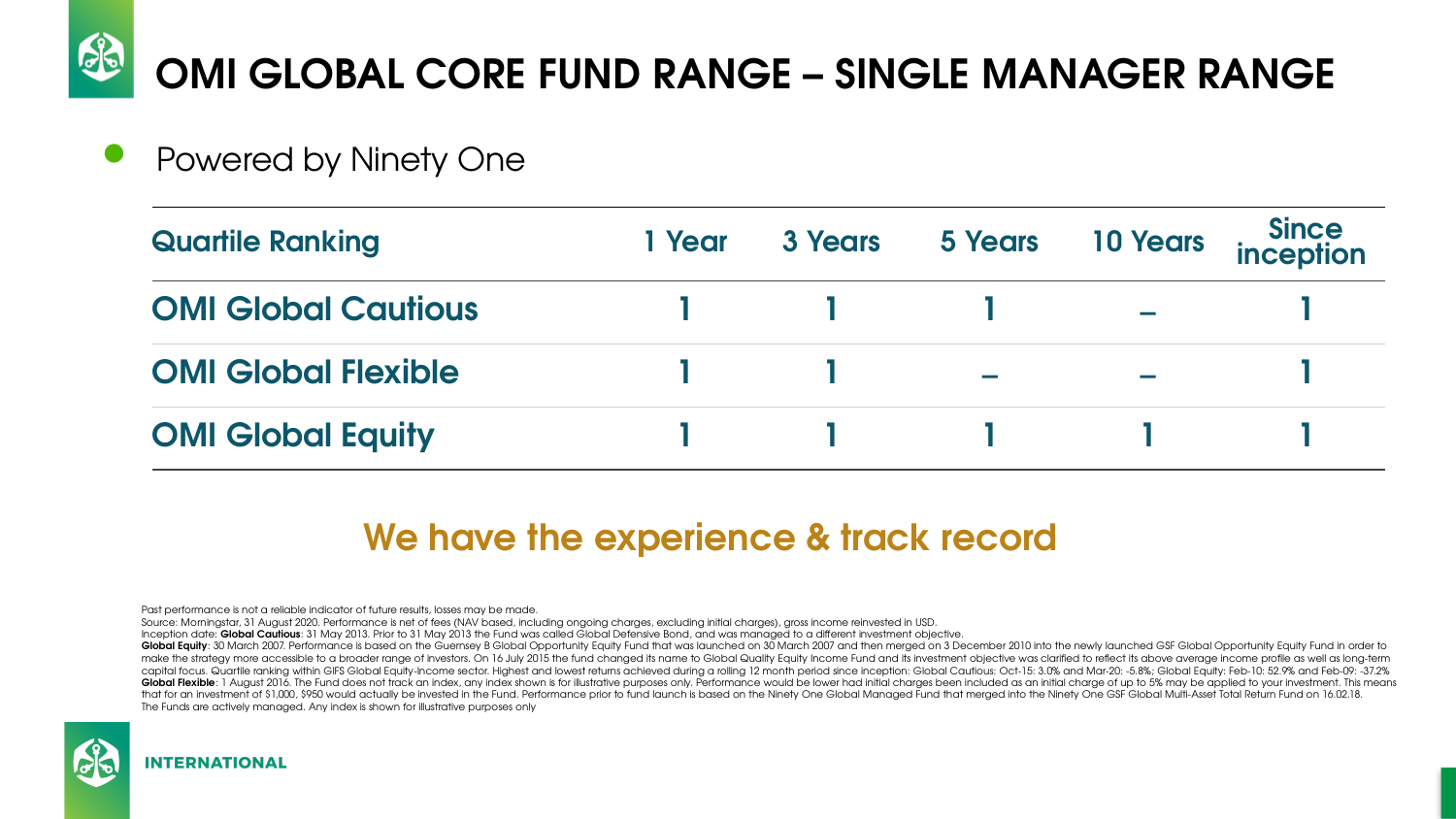

| OMI Global Cautious= GMAI |
| --- |
| OMI Global Flexible= Global Macro Allocation I Acc |
| OMI Global Equity= Global Quality Equity Income |
# OMI GLOBAL CORE FUND RANGE – SINGLE MANAGER RANGE
Powered by Ninety One

| Quartile Ranking | 1 Year | 3 Years | 5 Years | 10 Years | Since inception |
| --- | --- | --- | --- | --- | --- |
| OMI Global Cautious | 1 | 1 | 1 | ‒ | 1 |
| OMI Global Flexible | 1 | 1 | ‒ | ‒ | 1 |
| OMI Global Equity | 1 | 1 | 1 | 1 | 1 |
We have the experience & track record
Past performance is not a reliable indicator of future results, losses may be made.
Source: Morningstar, 31 August 2020. Performance is net of fees (NAV based, including ongoing charges, excluding initial charges), gross income reinvested in USD.
Inception date: Global Cautious: 31 May 2013. Prior to 31 May 2013 the Fund was called Global Defensive Bond, and was managed to a different investment objective.
Global Equity: 30 March 2007. Performance is based on the Guernsey B Global Opportunity Equity Fund that was launched on 30 March 2007 and then merged on 3 December 2010 into the newly launched GSF Global Opportunity Equity Fund in order to make the strategy more accessible to a broader range of investors. On 16 July 2015 the fund changed its name to Global Quality Equity Income Fund and its investment objective was clarified to reflect its above average income profile as well as long-term capital focus. Quartile ranking within GIFS Global Equity-Income sector. Highest and lowest returns achieved during a rolling 12 month period since inception: Global Cautious: Oct-15: 3.0% and Mar-20: -5.8%; Global Equity: Feb-10: 52.9% and Feb-09: -37.2%
Global Flexible: 1 August 2016. The Fund does not track an index, any index shown is for illustrative purposes only. Performance would be lower had initial charges been included as an initial charge of up to 5% may be applied to your investment. This means that for an investment of $1,000, $950 would actually be invested in the Fund. Performance prior to fund launch is based on the Ninety One Global Managed Fund that merged into the Ninety One GSF Global Multi-Asset Total Return Fund on 16.02.18.
The Funds are actively managed. Any index is shown for illustrative purposes only